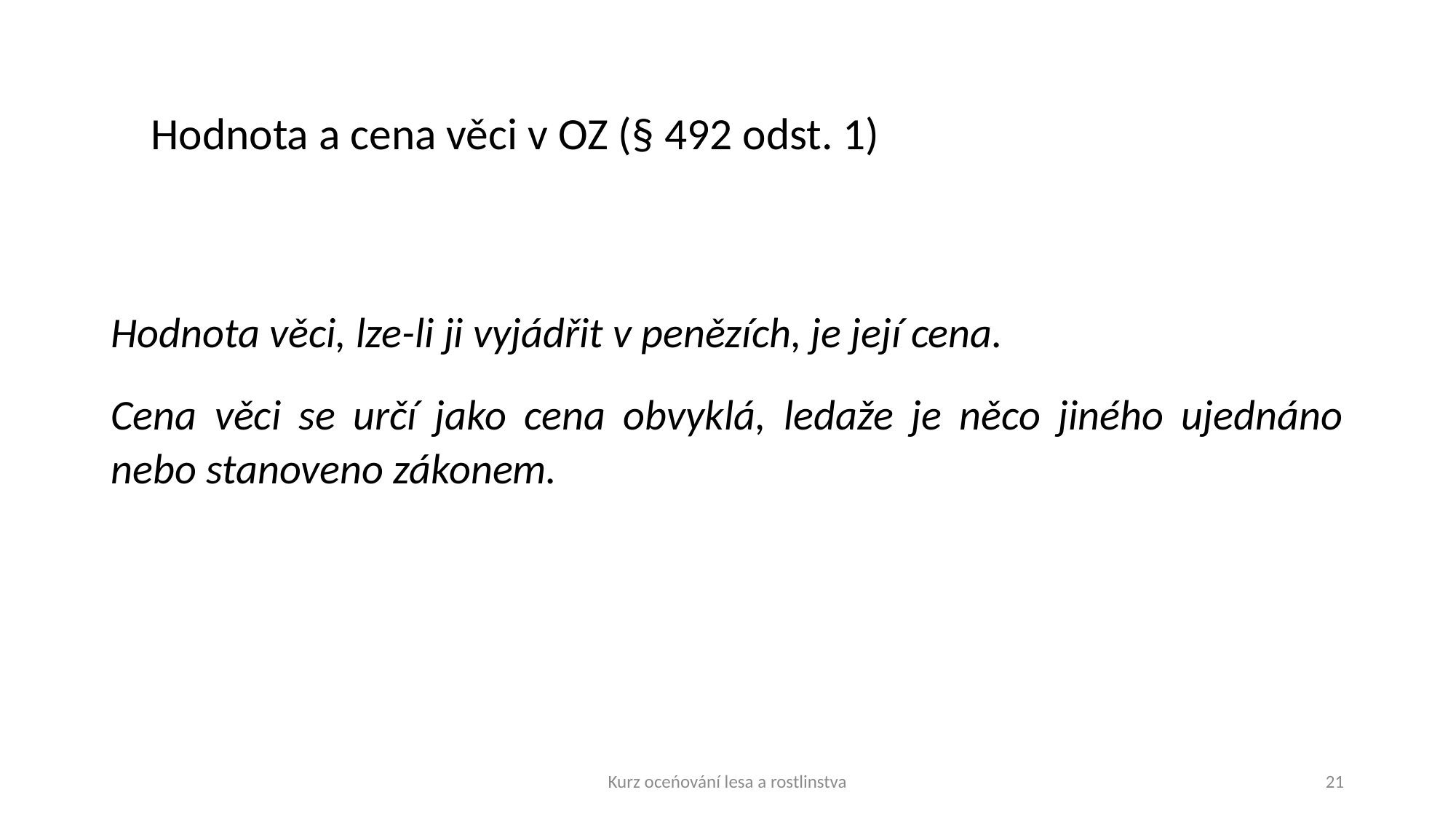

# Hodnota a cena věci v OZ (§ 492 odst. 1)

Hodnota věci, lze-li ji vyjádřit v penězích, je její cena.
Cena věci se určí jako cena obvyklá, ledaže je něco jiného ujednáno nebo stanoveno zákonem.

Kurz oceńování lesa a rostlinstva
21